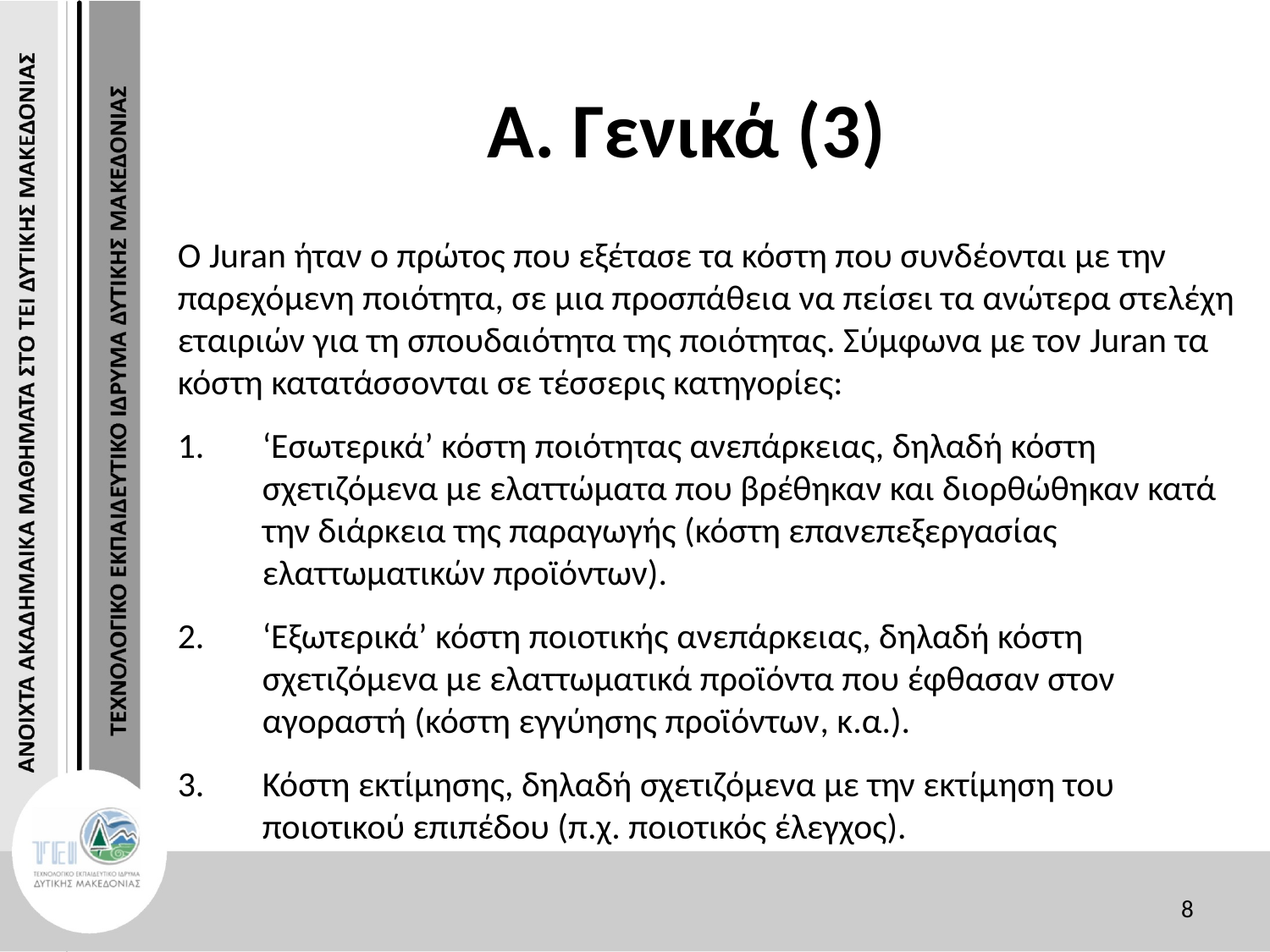

# Α. Γενικά (3)
Ο Juran ήταν ο πρώτος που εξέτασε τα κόστη που συνδέονται με την παρεχόμενη ποιότητα, σε μια προσπάθεια να πείσει τα ανώτερα στελέχη εταιριών για τη σπουδαιότητα της ποιότητας. Σύμφωνα με τον Juran τα κόστη κατατάσσονται σε τέσσερις κατηγορίες:
‘Εσωτερικά’ κόστη ποιότητας ανεπάρκειας, δηλαδή κόστη σχετιζόμενα με ελαττώματα που βρέθηκαν και διορθώθηκαν κατά την διάρκεια της παραγωγής (κόστη επανεπεξεργασίας ελαττωματικών προϊόντων).
‘Εξωτερικά’ κόστη ποιοτικής ανεπάρκειας, δηλαδή κόστη σχετιζόμενα με ελαττωματικά προϊόντα που έφθασαν στον αγοραστή (κόστη εγγύησης προϊόντων, κ.α.).
Κόστη εκτίμησης, δηλαδή σχετιζόμενα με την εκτίμηση του ποιοτικού επιπέδου (π.χ. ποιοτικός έλεγχος).
8